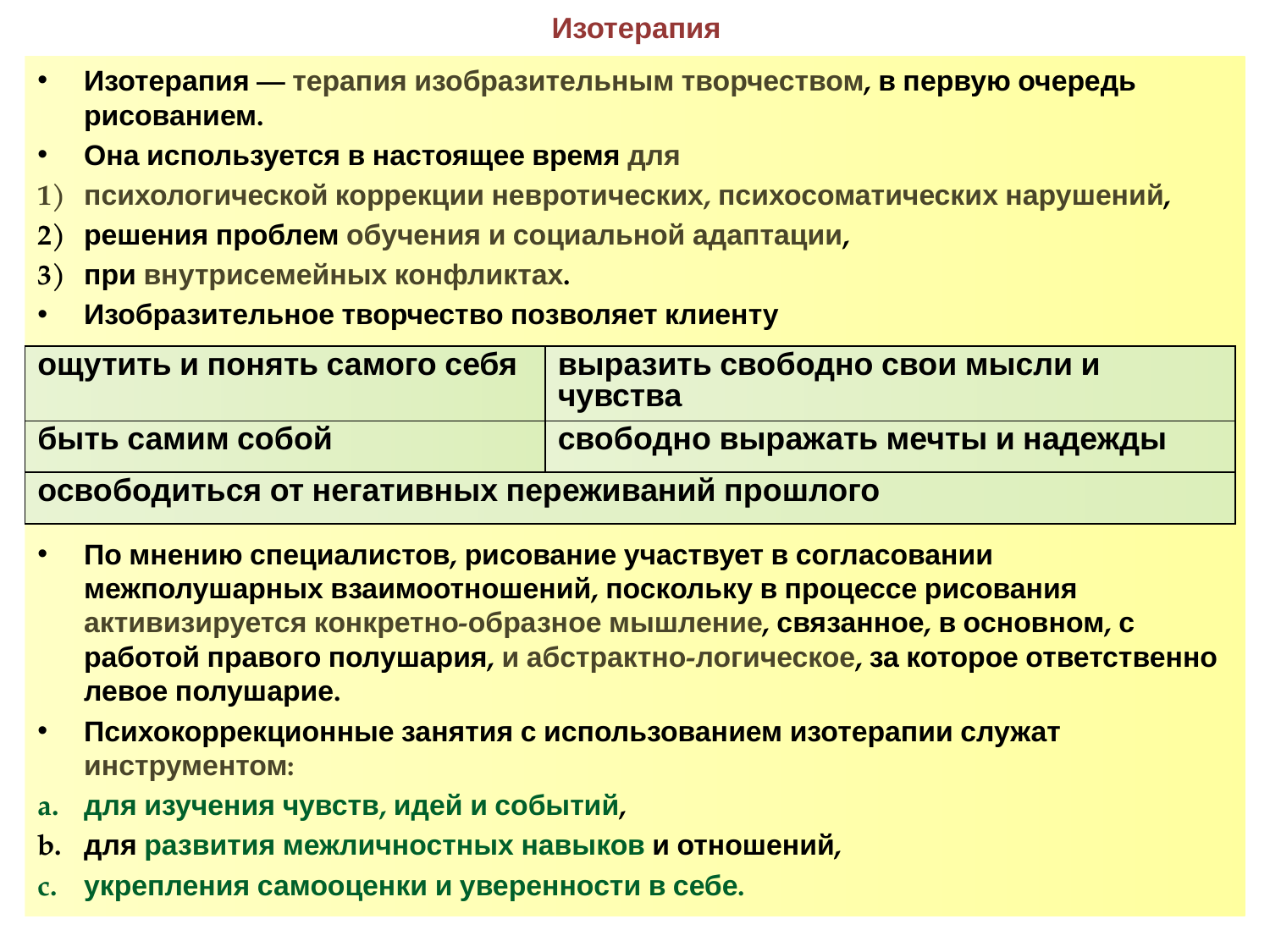

# Изотерапия
Изотерапия — терапия изобразительным творчеством, в первую очередь рисованием.
Она используется в настоящее время для
психологической коррекции невротических, психосоматических нарушений,
решения проблем обучения и социальной адаптации,
при внутрисемейных конфликтах.
Изобразительное творчество позволяет клиенту

По мнению специалистов, рисование участвует в согласовании межполушарных взаимоотношений, поскольку в процессе рисования активизируется конкретно-образное мышление, связанное, в основном, с работой правого полушария, и абстрактно-логическое, за которое ответственно левое полушарие.
Психокоррекционные занятия с использованием изотерапии служат инструментом:
для изучения чувств, идей и событий,
для развития межличностных навыков и отношений,
укрепления самооценки и уверенности в себе.

| ощутить и понять самого себя | выразить свободно свои мысли и чувства |
| --- | --- |
| быть самим собой | свободно выражать мечты и надежды |
| освободиться от негативных переживаний прошлого |  |